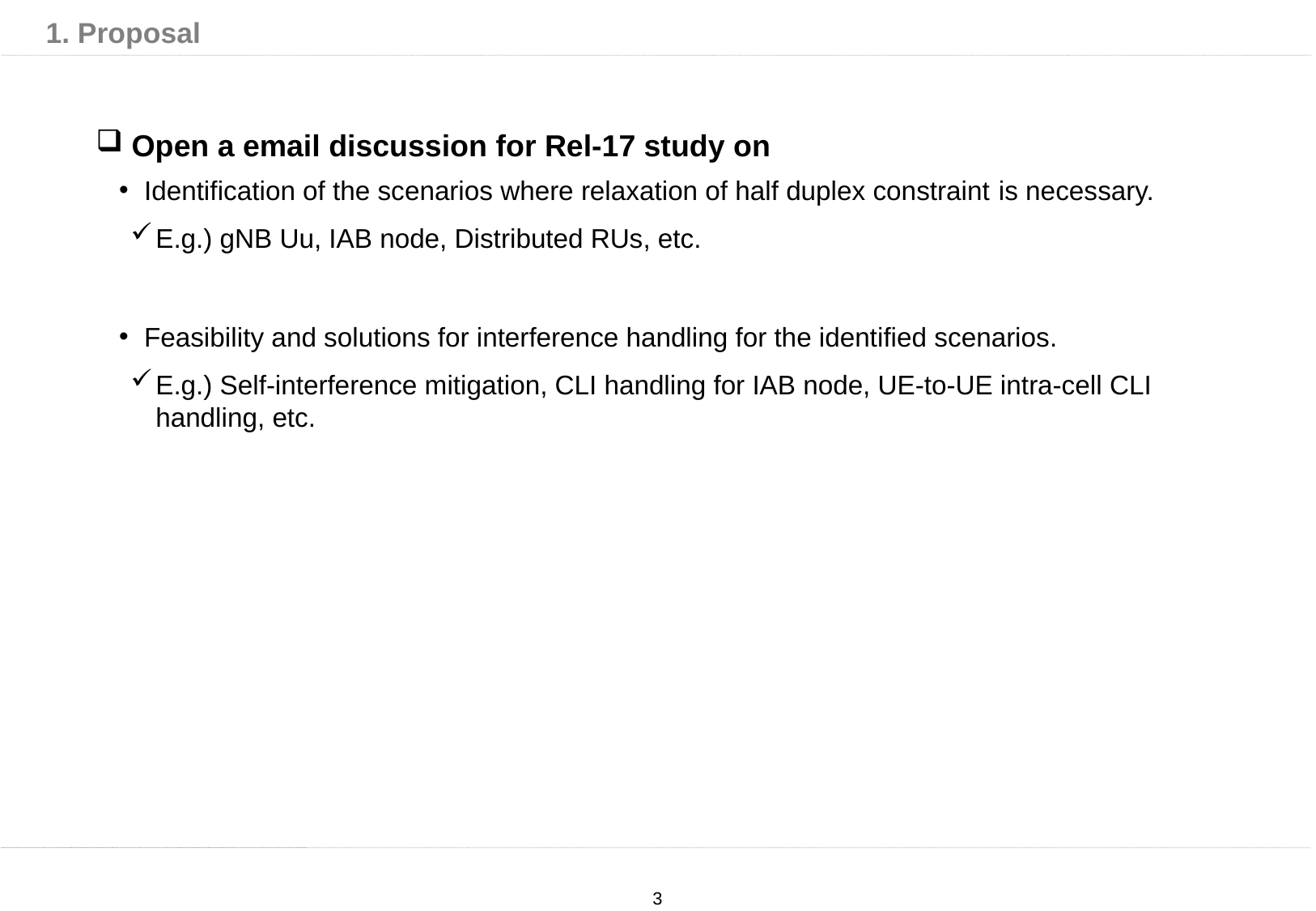

# 1. Proposal
Open a email discussion for Rel-17 study on
Identification of the scenarios where relaxation of half duplex constraint is necessary.
E.g.) gNB Uu, IAB node, Distributed RUs, etc.

Feasibility and solutions for interference handling for the identified scenarios.
E.g.) Self-interference mitigation, CLI handling for IAB node, UE-to-UE intra-cell CLI handling, etc.